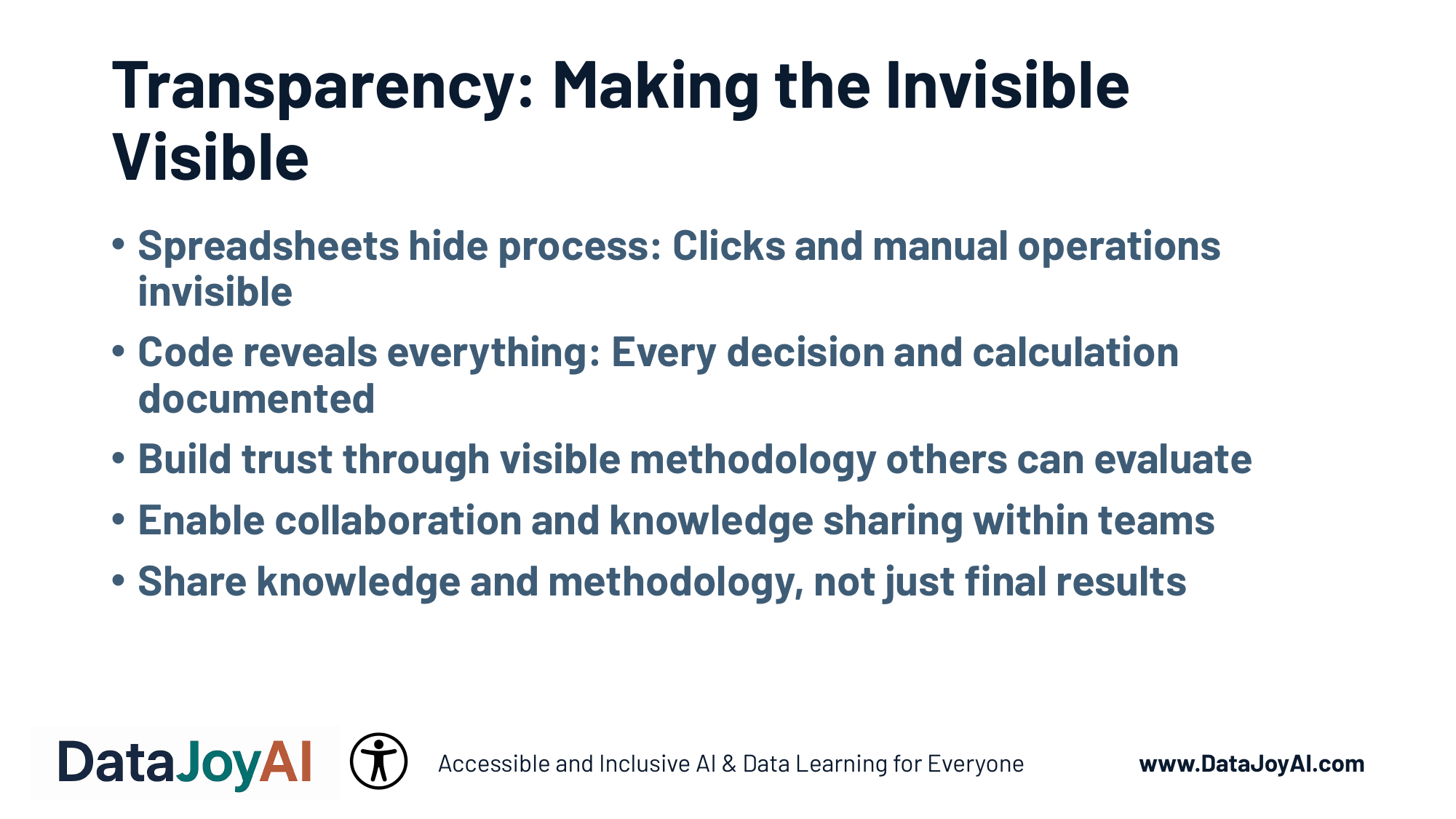

# Transparency: Making the Invisible Visible
Spreadsheets hide process: Clicks and manual operations invisible
Code reveals everything: Every decision and calculation documented
Build trust through visible methodology others can evaluate
Enable collaboration and knowledge sharing within teams
Share knowledge and methodology, not just final results